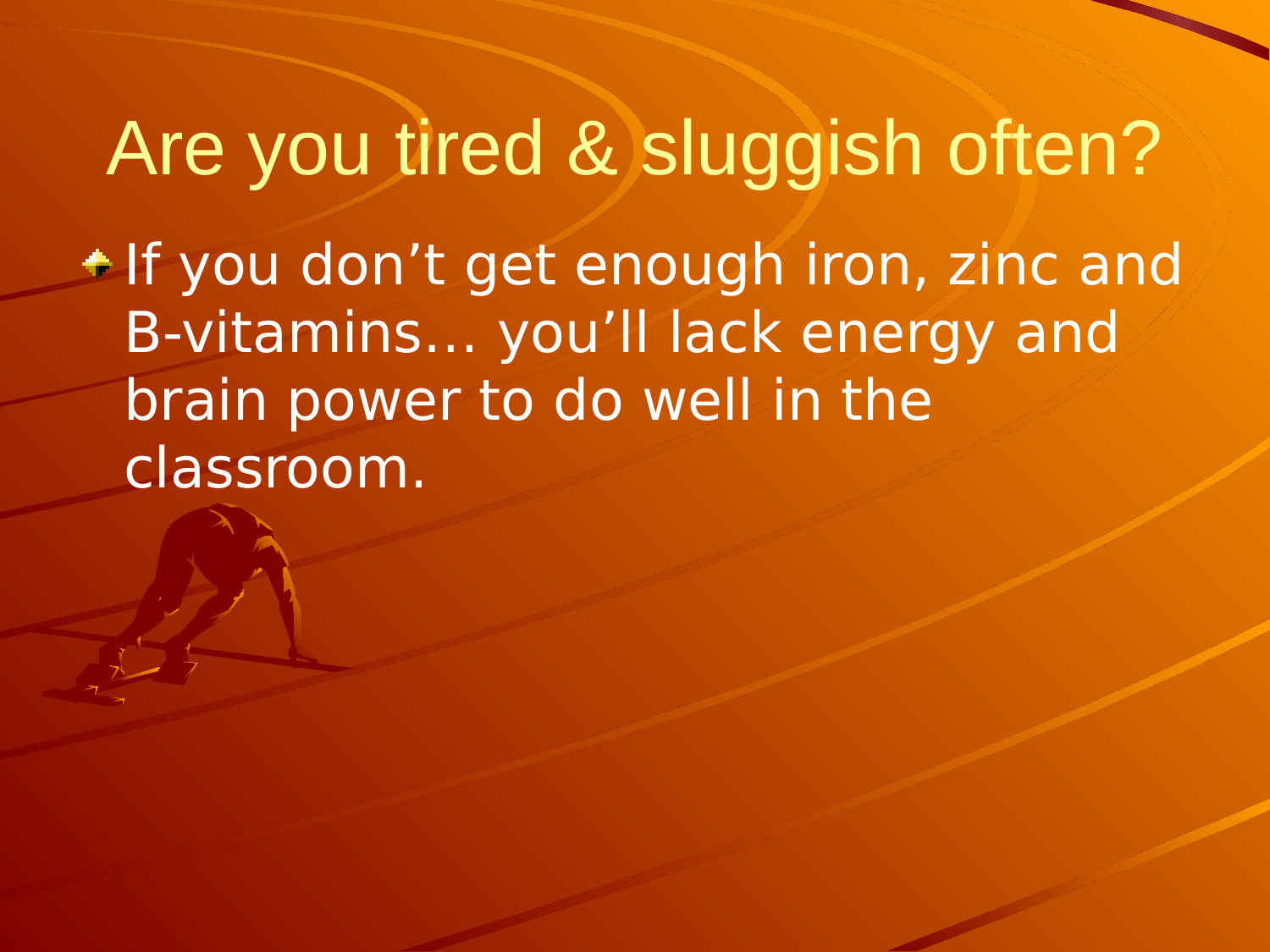

# Are you tired & sluggish often?
If you don’t get enough iron, zinc and B-vitamins… you’ll lack energy and brain power to do well in the classroom.